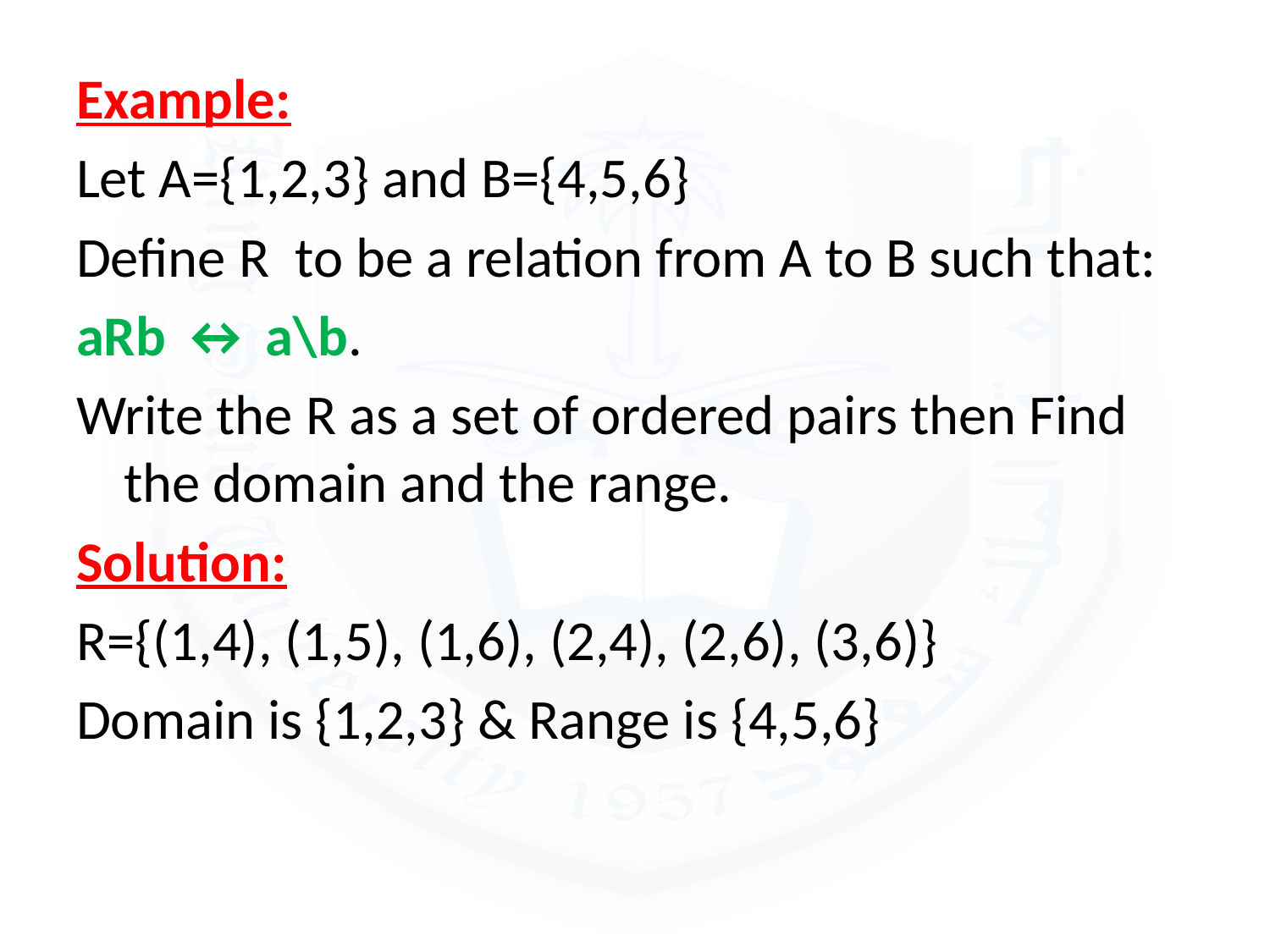

Example:
Let A={1,2,3} and B={4,5,6}
Define R  to be a relation from A to B such that:
aRb ↔ a\b.
Write the R as a set of ordered pairs then Find the domain and the range.
Solution:
R={(1,4), (1,5), (1,6), (2,4), (2,6), (3,6)}
Domain is {1,2,3} & Range is {4,5,6}